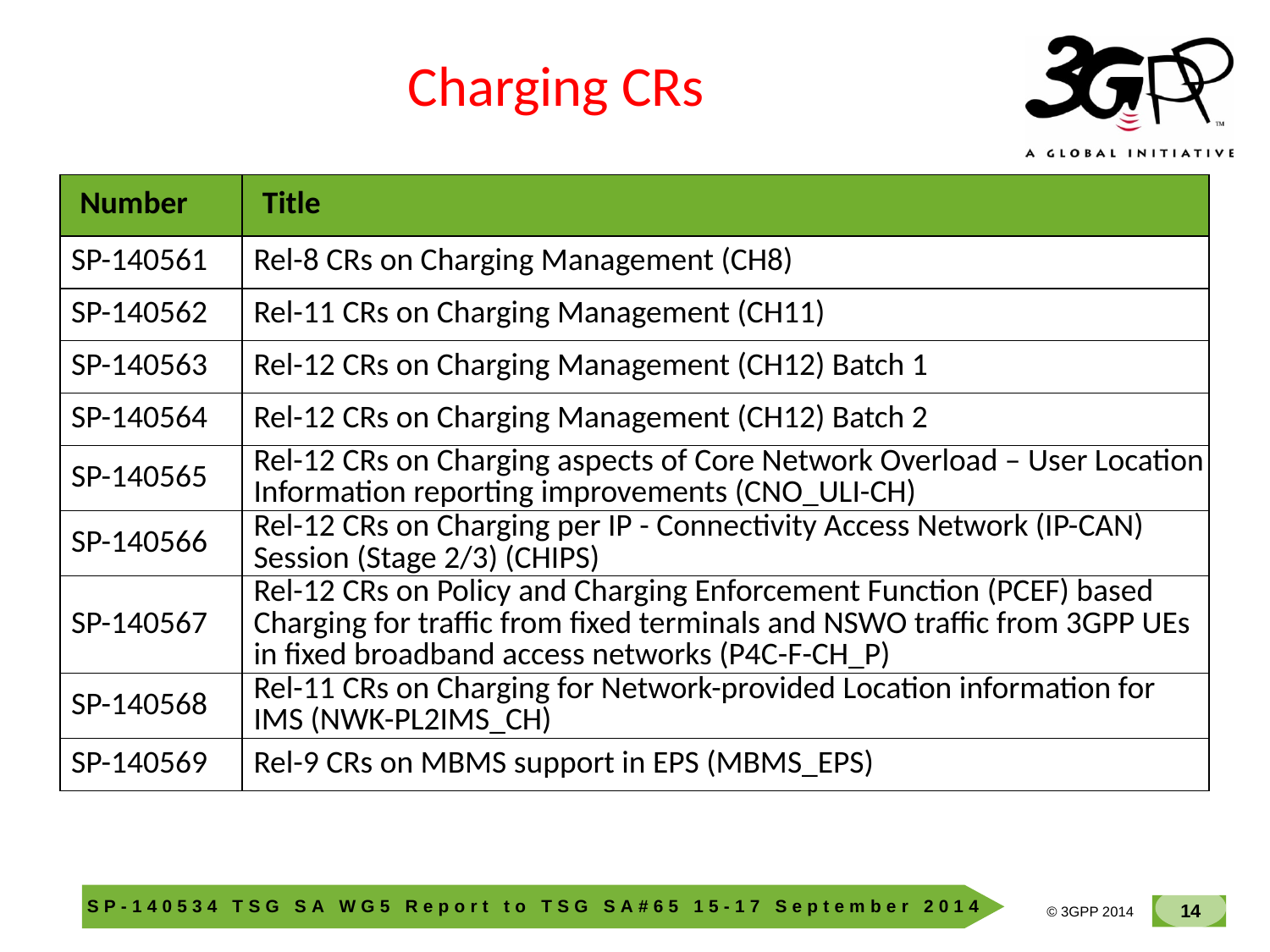

Charging CRs
| Number | Title |
| --- | --- |
| SP-140561 | Rel-8 CRs on Charging Management (CH8) |
| SP-140562 | Rel-11 CRs on Charging Management (CH11) |
| SP-140563 | Rel-12 CRs on Charging Management (CH12) Batch 1 |
| SP-140564 | Rel-12 CRs on Charging Management (CH12) Batch 2 |
| SP-140565 | Rel-12 CRs on Charging aspects of Core Network Overload – User Location Information reporting improvements (CNO\_ULI-CH) |
| SP-140566 | Rel-12 CRs on Charging per IP - Connectivity Access Network (IP-CAN) Session (Stage 2/3) (CHIPS) |
| SP-140567 | Rel-12 CRs on Policy and Charging Enforcement Function (PCEF) based Charging for traffic from fixed terminals and NSWO traffic from 3GPP UEs in fixed broadband access networks (P4C-F-CH\_P) |
| SP-140568 | Rel-11 CRs on Charging for Network-provided Location information for IMS (NWK-PL2IMS\_CH) |
| SP-140569 | Rel-9 CRs on MBMS support in EPS (MBMS\_EPS) |